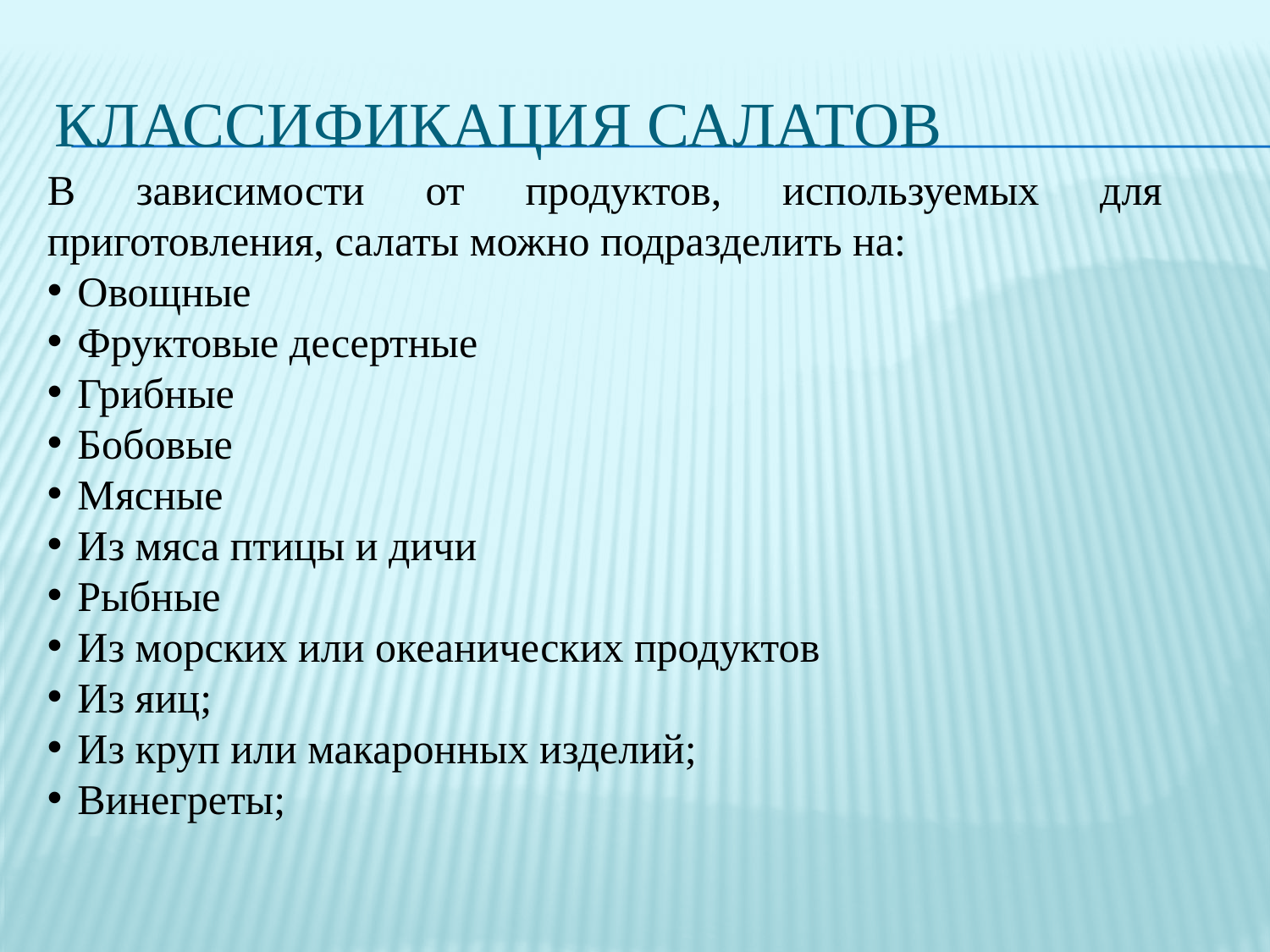

# Классификация салатов
В зависимости от продуктов, используемых для приготовления, салаты можно подразделить на:
Овощные
Фруктовые десертные
Грибные
Бобовые
Мясные
Из мяса птицы и дичи
Рыбные
Из морских или океанических продуктов
Из яиц;
Из круп или макаронных изделий;
Винегреты;